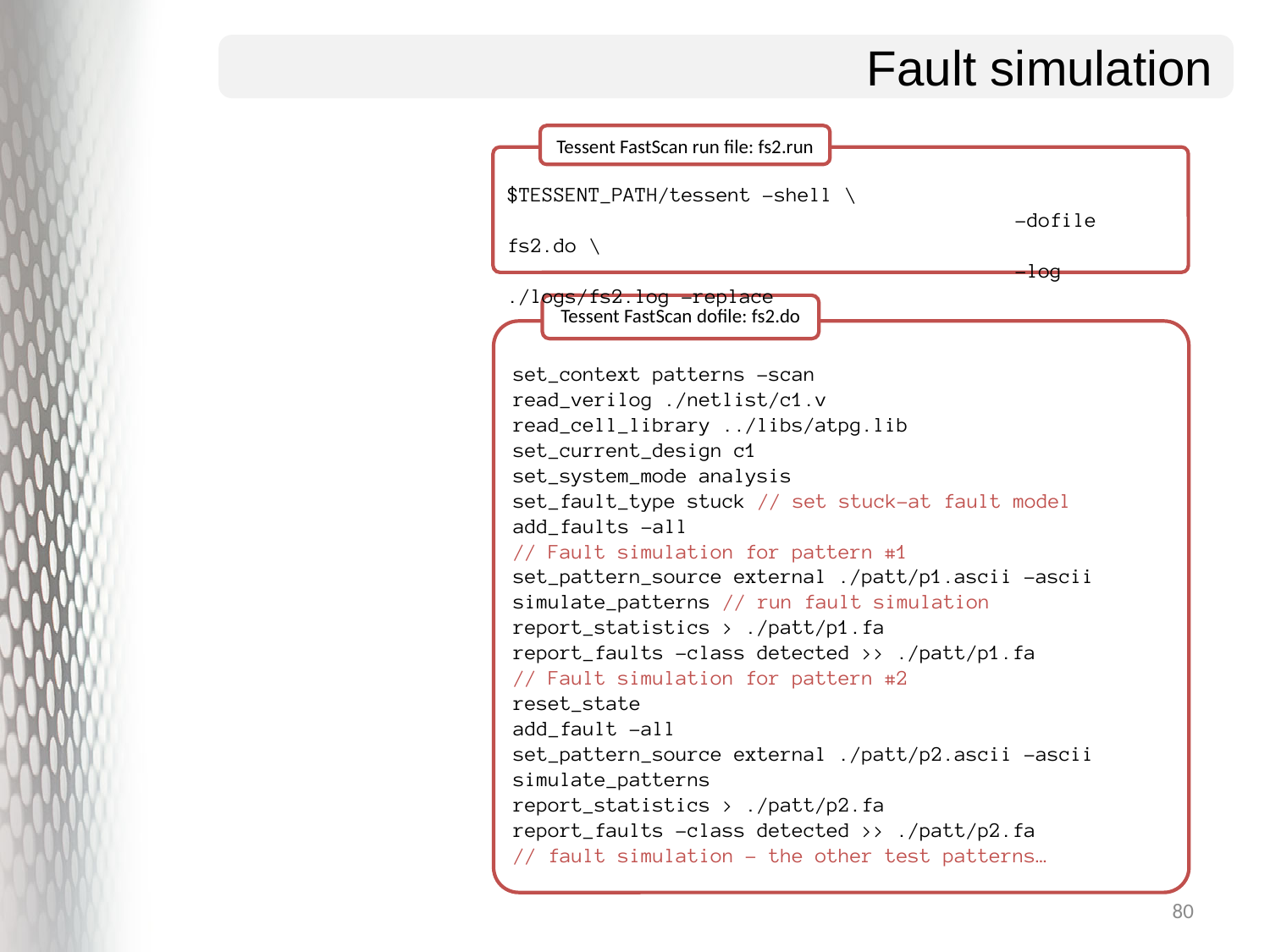

# Fault simulation
Tessent FastScan run file: fs2.run

$TESSENT_PATH/tessent -shell \
				-dofile fs2.do \
				-log ./logs/fs2.log -replace
Tessent FastScan dofile: fs2.do

set_context patterns -scan
read_verilog ./netlist/c1.v
read_cell_library ../libs/atpg.lib
set_current_design c1
set_system_mode analysis
set_fault_type stuck // set stuck-at fault model
add_faults -all
// Fault simulation for pattern #1
set_pattern_source external ./patt/p1.ascii -ascii
simulate_patterns // run fault simulation
report_statistics > ./patt/p1.fa
report_faults -class detected >> ./patt/p1.fa
// Fault simulation for pattern #2
reset_state
add_fault -all
set_pattern_source external ./patt/p2.ascii -ascii
simulate_patterns
report_statistics > ./patt/p2.fa
report_faults -class detected >> ./patt/p2.fa
// fault simulation - the other test patterns…
80